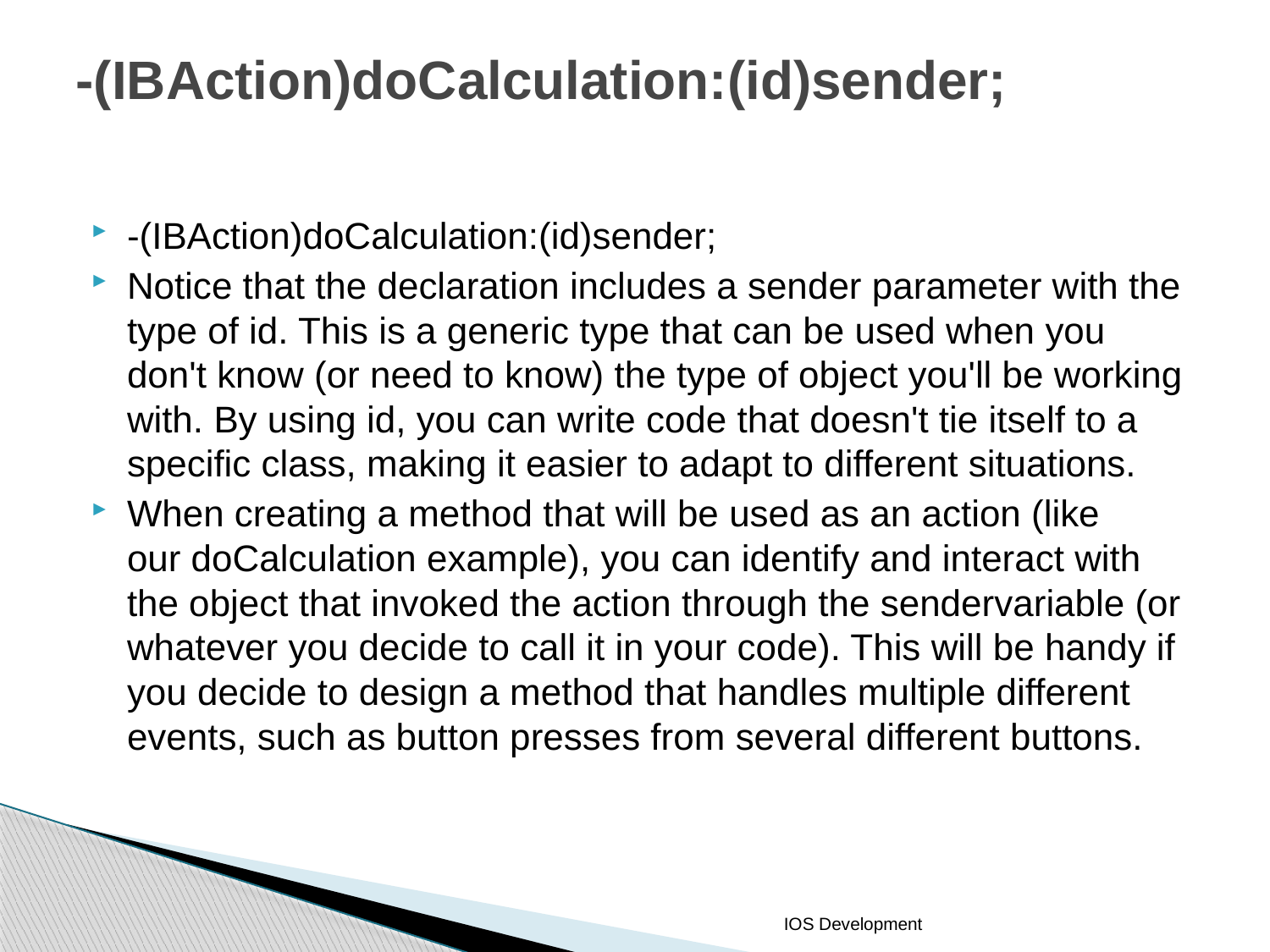

# -(IBAction)doCalculation:(id)sender;
-(IBAction)doCalculation:(id)sender;
Notice that the declaration includes a sender parameter with the type of id. This is a generic type that can be used when you don't know (or need to know) the type of object you'll be working with. By using id, you can write code that doesn't tie itself to a specific class, making it easier to adapt to different situations.
When creating a method that will be used as an action (like our doCalculation example), you can identify and interact with the object that invoked the action through the sendervariable (or whatever you decide to call it in your code). This will be handy if you decide to design a method that handles multiple different events, such as button presses from several different buttons.

IOS Development